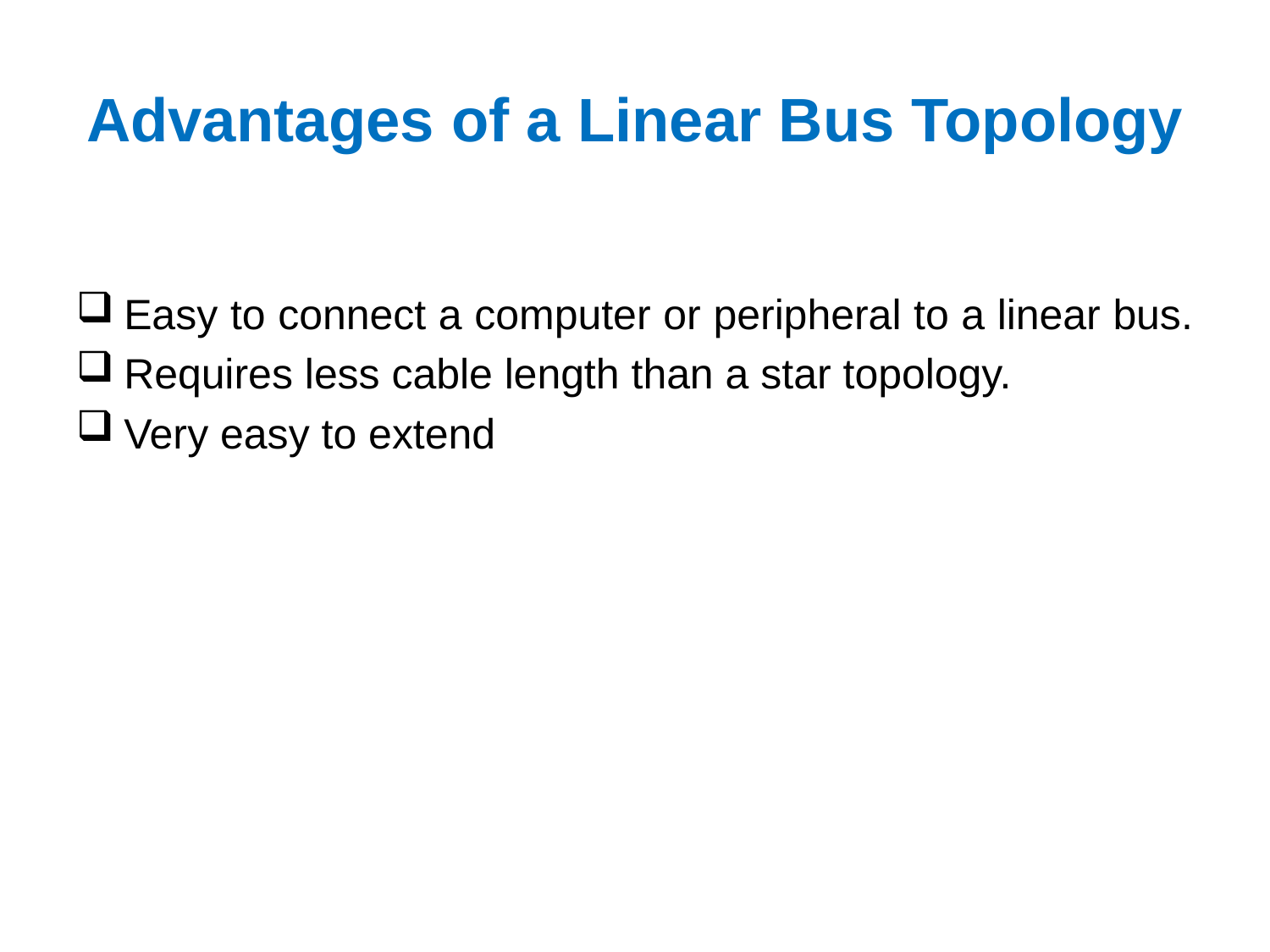

# Advantages of a Linear Bus Topology

Easy to connect a computer or peripheral to a linear bus.
Requires less cable length than a star topology.
Very easy to extend